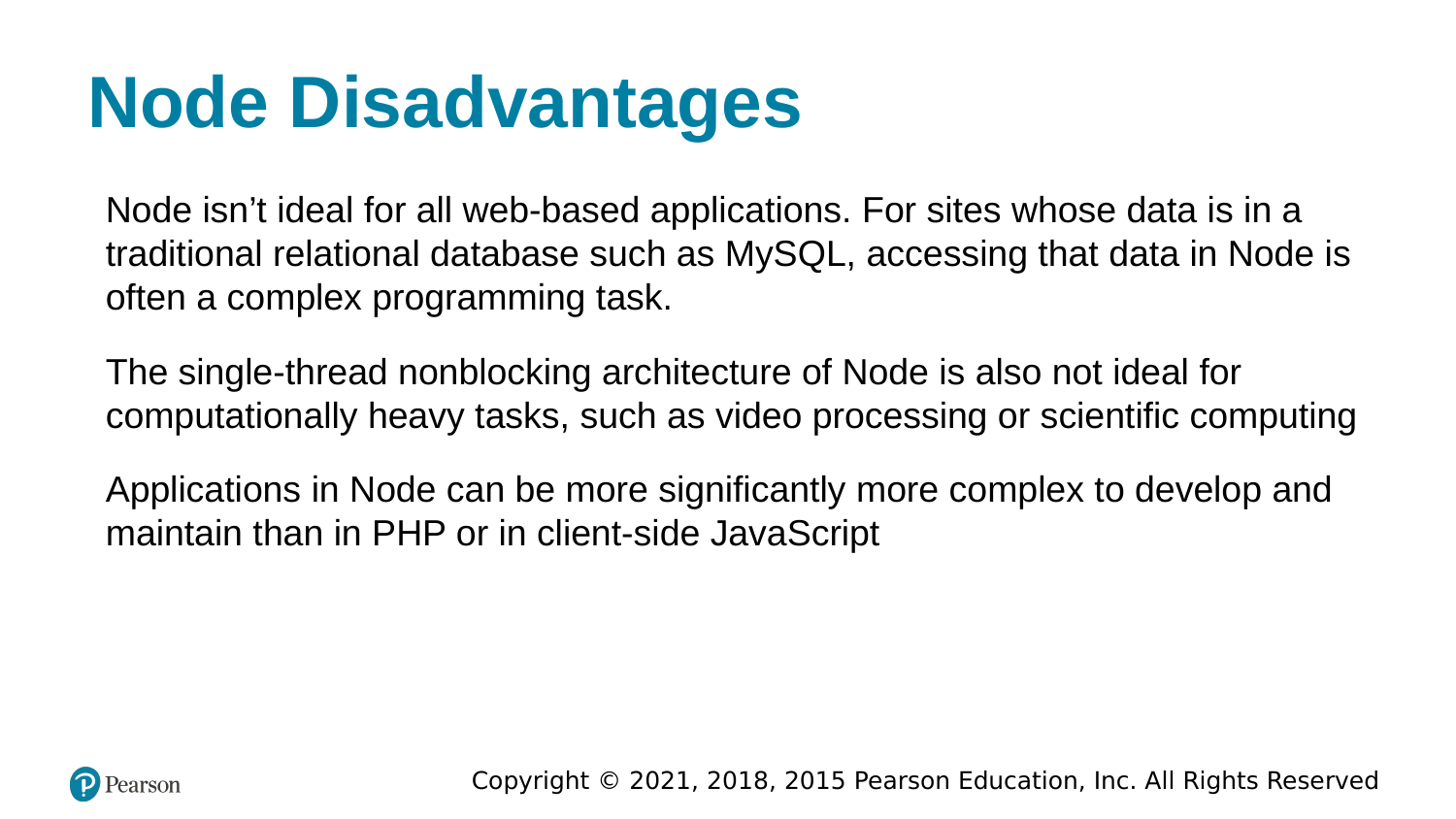

# Node Disadvantages
Node isn’t ideal for all web-based applications. For sites whose data is in a traditional relational database such as MySQL, accessing that data in Node is often a complex programming task.
The single-thread nonblocking architecture of Node is also not ideal for computationally heavy tasks, such as video processing or scientific computing
Applications in Node can be more significantly more complex to develop and maintain than in PHP or in client-side JavaScript